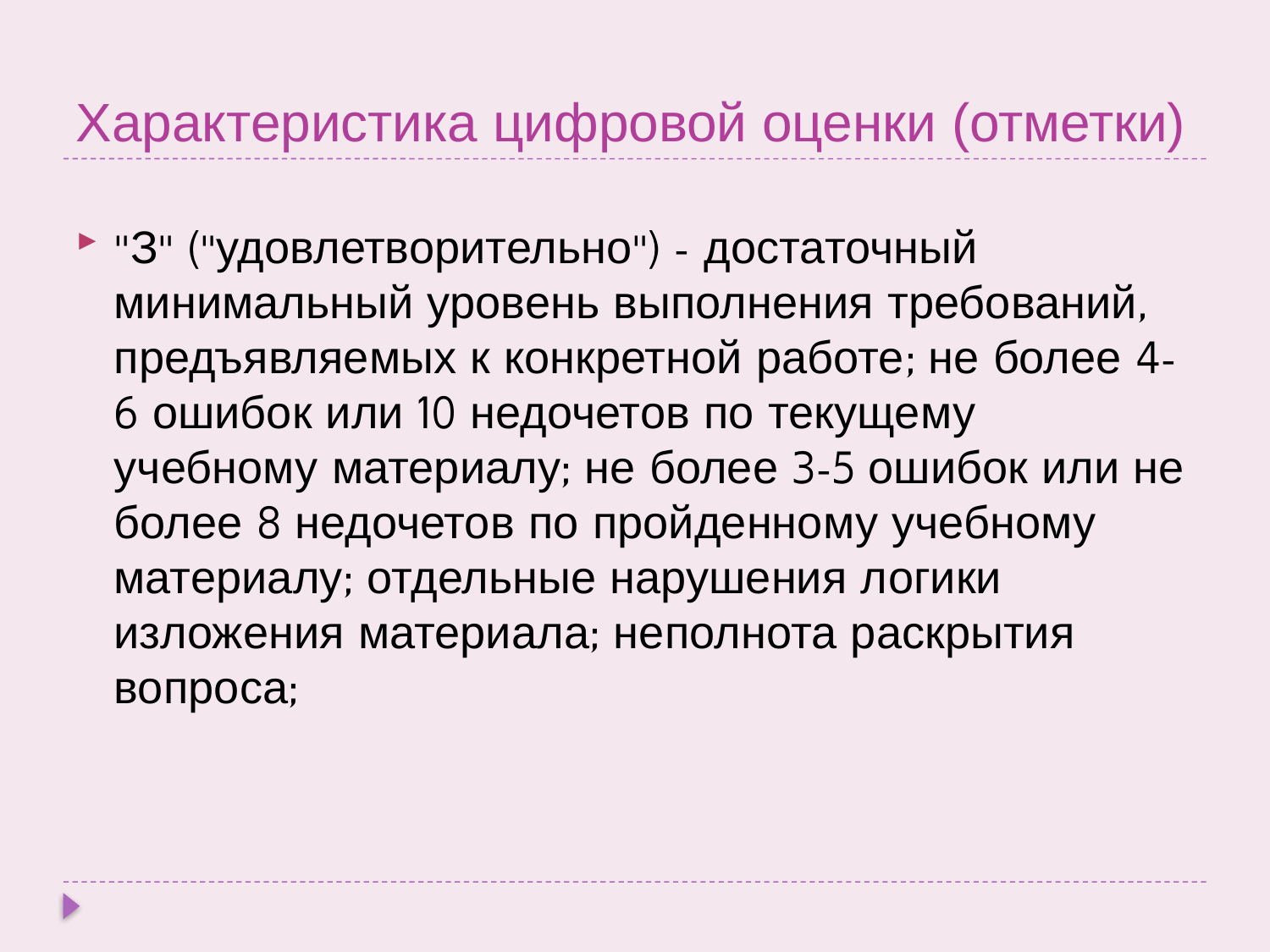

# Характеристика цифровой оценки (отметки)
"З" ("удовлетворительно") - достаточный минимальный уровень выполнения требований, предъявляемых к конкретной работе; не более 4-6 ошибок или 10 недочетов по текущему учебному материалу; не более 3-5 ошибок или не более 8 недочетов по пройденному учебному материалу; отдельные нарушения логики изложения материала; неполнота раскрытия вопроса;